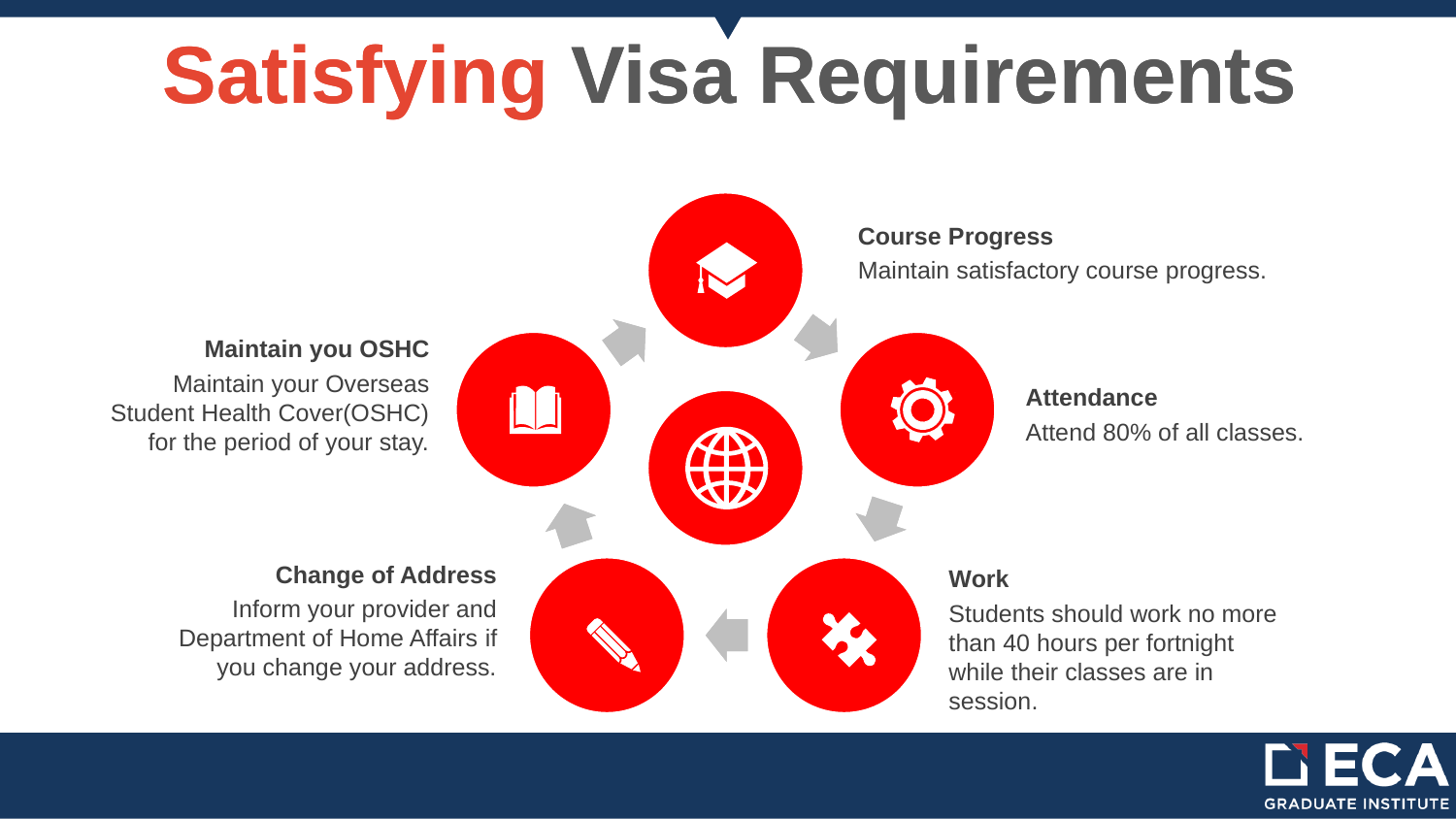

# Satisfying Visa Requirements
Satisfying Visa Requirements

Course Progress
Maintain satisfactory course progress.

Maintain you OSHC
Maintain your Overseas Student Health Cover(OSHC) for the period of your stay.

Attendance
Attend 80% of all classes.

Change of Address
Inform your provider and Department of Home Affairs if you change your address.
Work
Students should work no more than 40 hours per fortnight while their classes are in session.